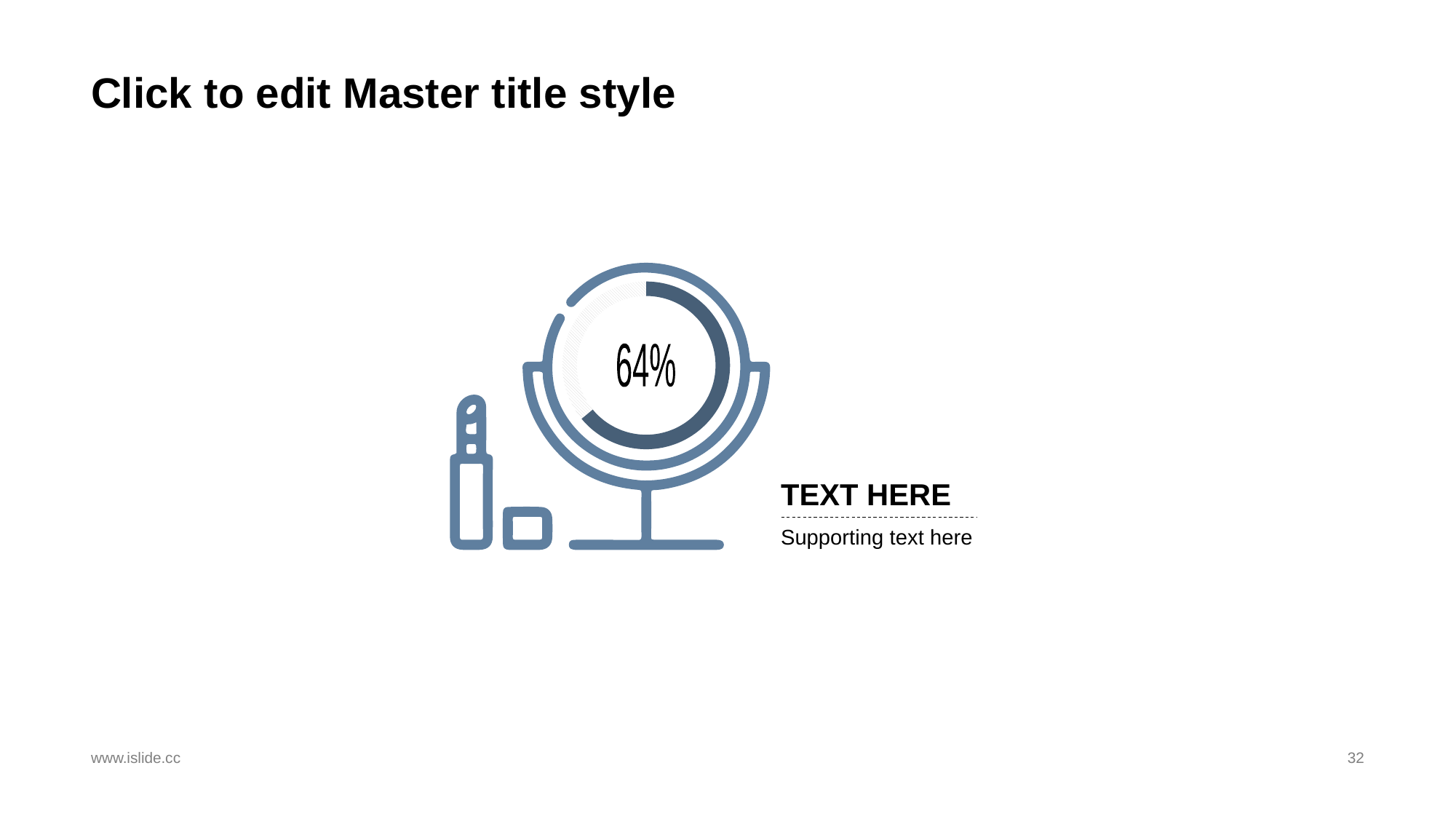

# Click to edit Master title style

64%

TEXT HERE

Supporting text here
www.islide.cc
32